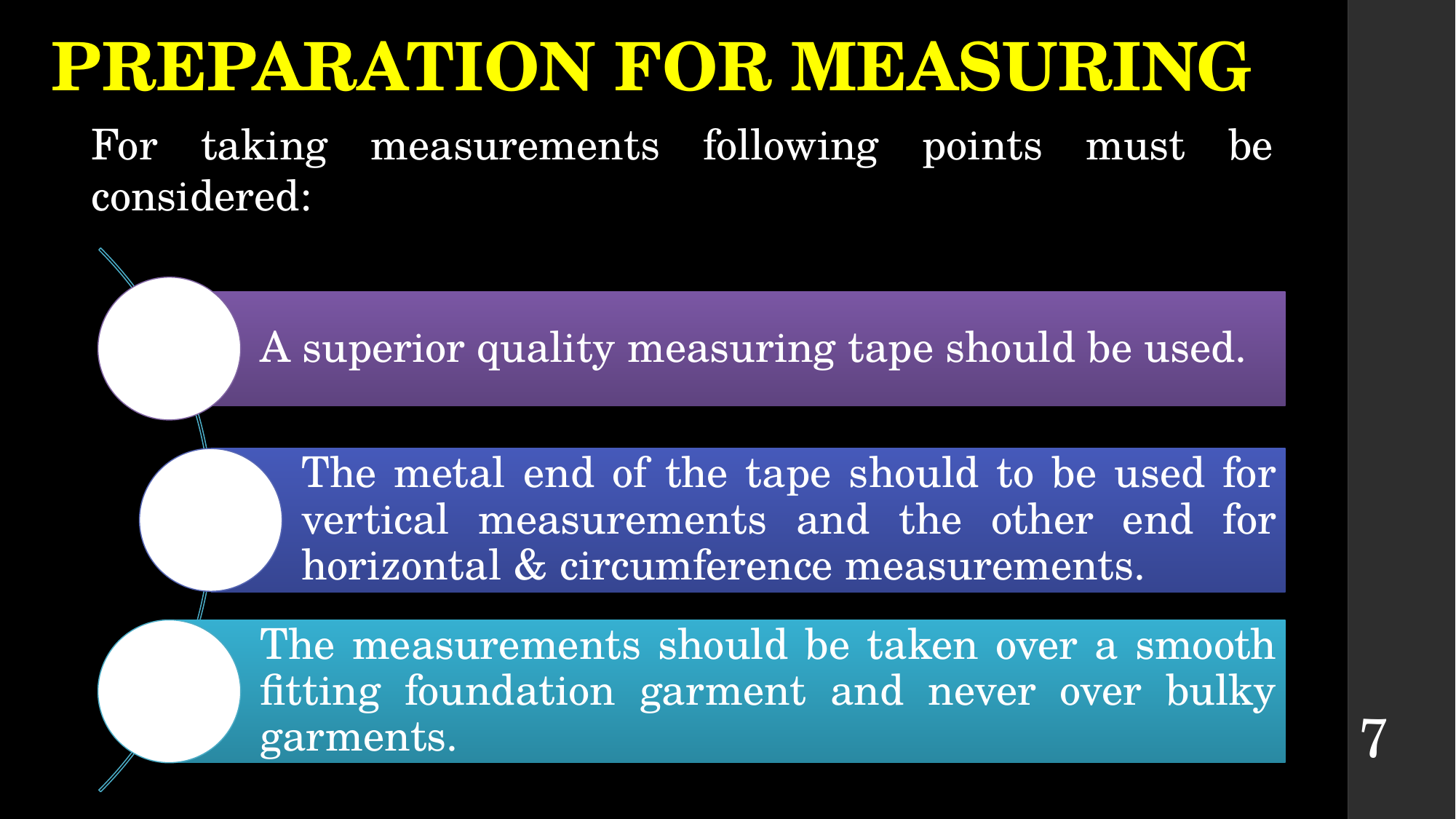

# PREPARATION FOR MEASURING
For taking measurements following points must be considered:
A superior quality measuring tape should be used.
The metal end of the tape should to be used for vertical measurements and the other end for horizontal & circumference measurements.
The measurements should be taken over a smooth fitting foundation garment and never over bulky garments.
7